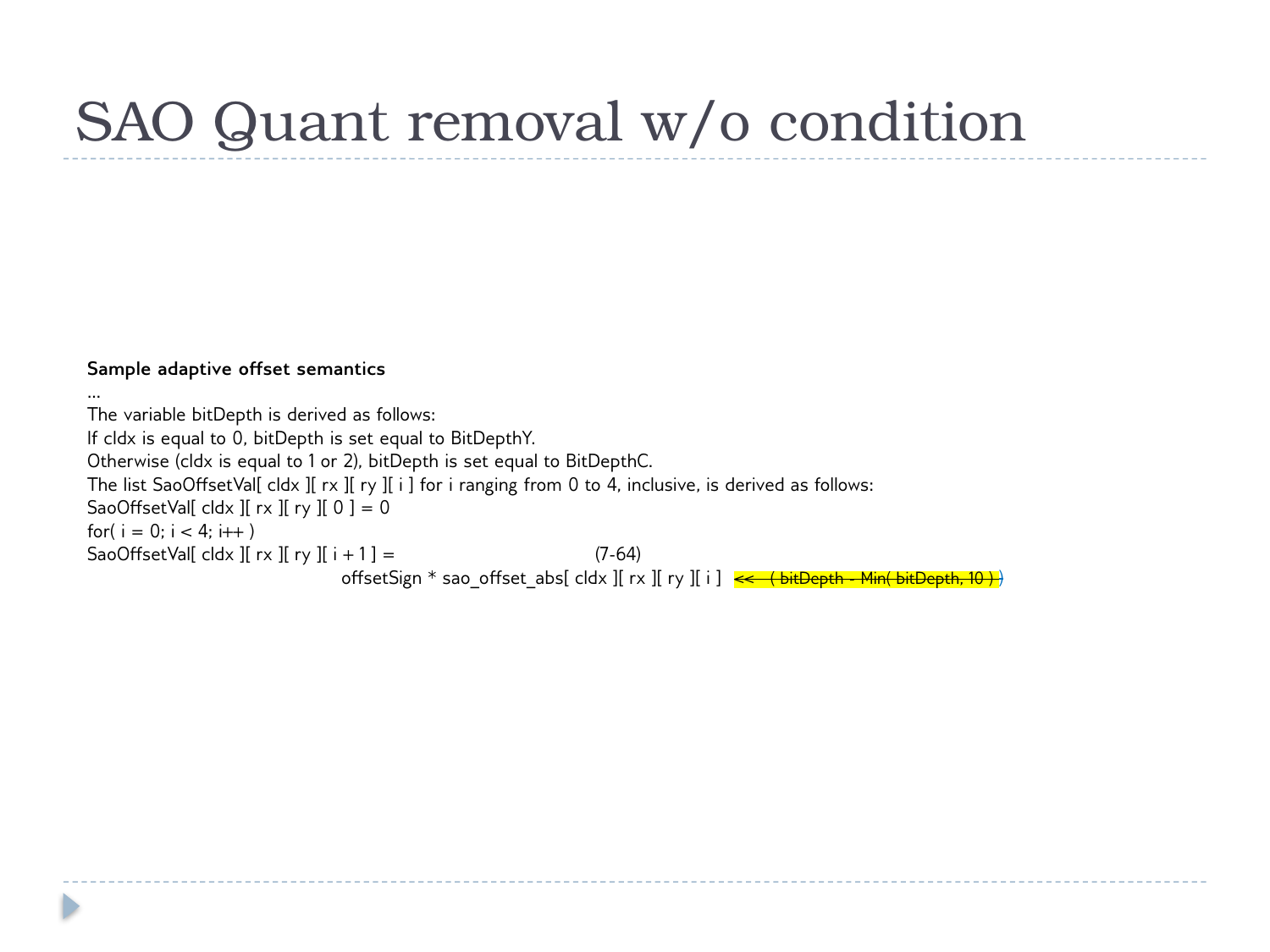

# SAO Quant removal w/o condition

Sample adaptive offset semantics
…
The variable bitDepth is derived as follows:
If cIdx is equal to 0, bitDepth is set equal to BitDepthY.
Otherwise (cIdx is equal to 1 or 2), bitDepth is set equal to BitDepthC.
The list SaoOffsetVal[ cIdx ][ rx ][ ry ][ i ] for i ranging from 0 to 4, inclusive, is derived as follows:
SaoOffsetVal[ cIdx ][ rx ][ ry ][ 0 ] = 0
for( i = 0; i < 4; i++ )
SaoOffsetVal[ cIdx ][ rx ][ ry ][ i + 1 ] =		(7‑64)
		offsetSign * sao_offset_abs[ cIdx ][ rx ][ ry ][ i ]  <<   ( bitDepth − Min( bitDepth, 10 ) )